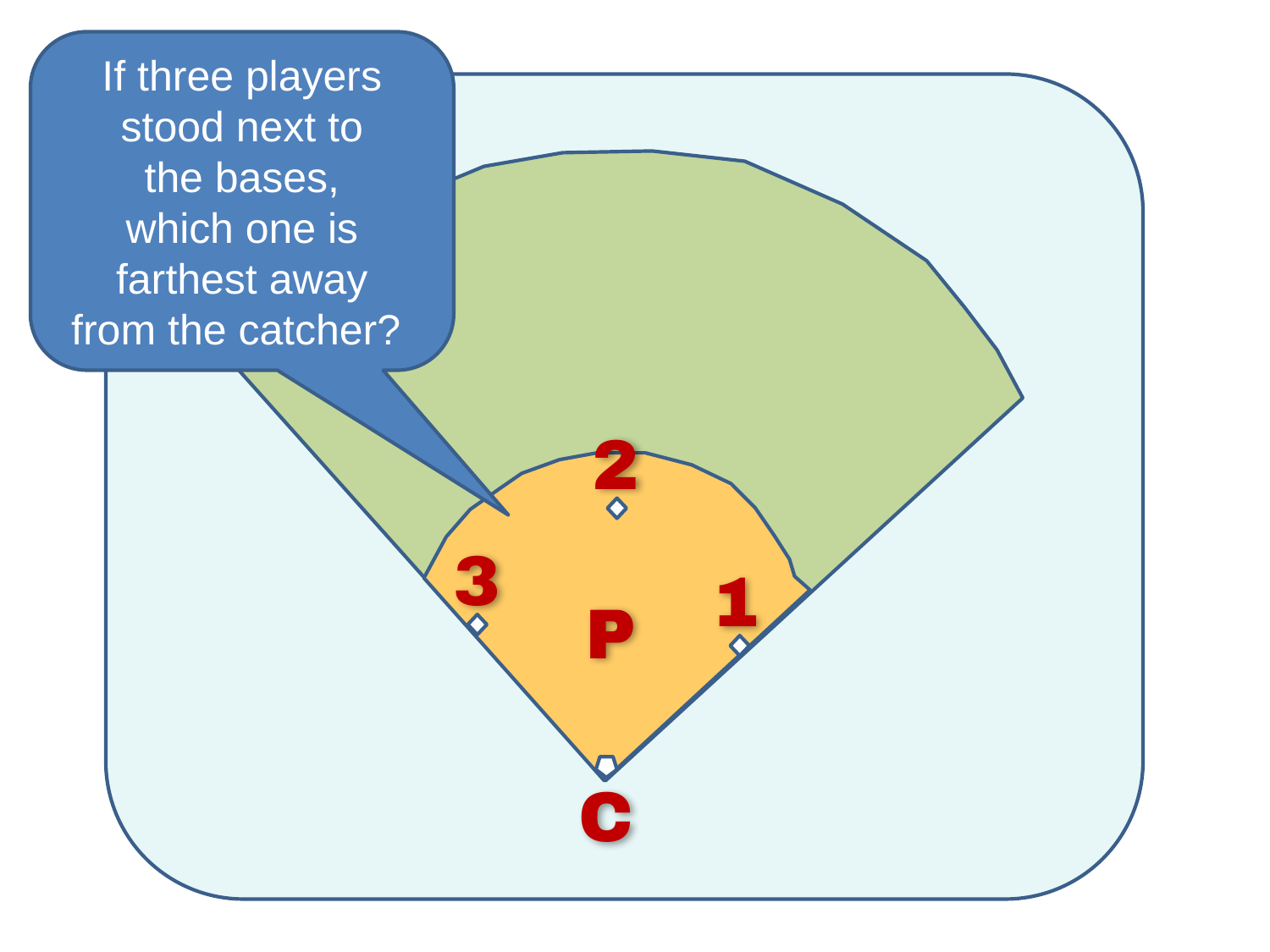

If three players
stood next to
the bases,
which one is
farthest away
from the catcher?

2

3
1
P

C